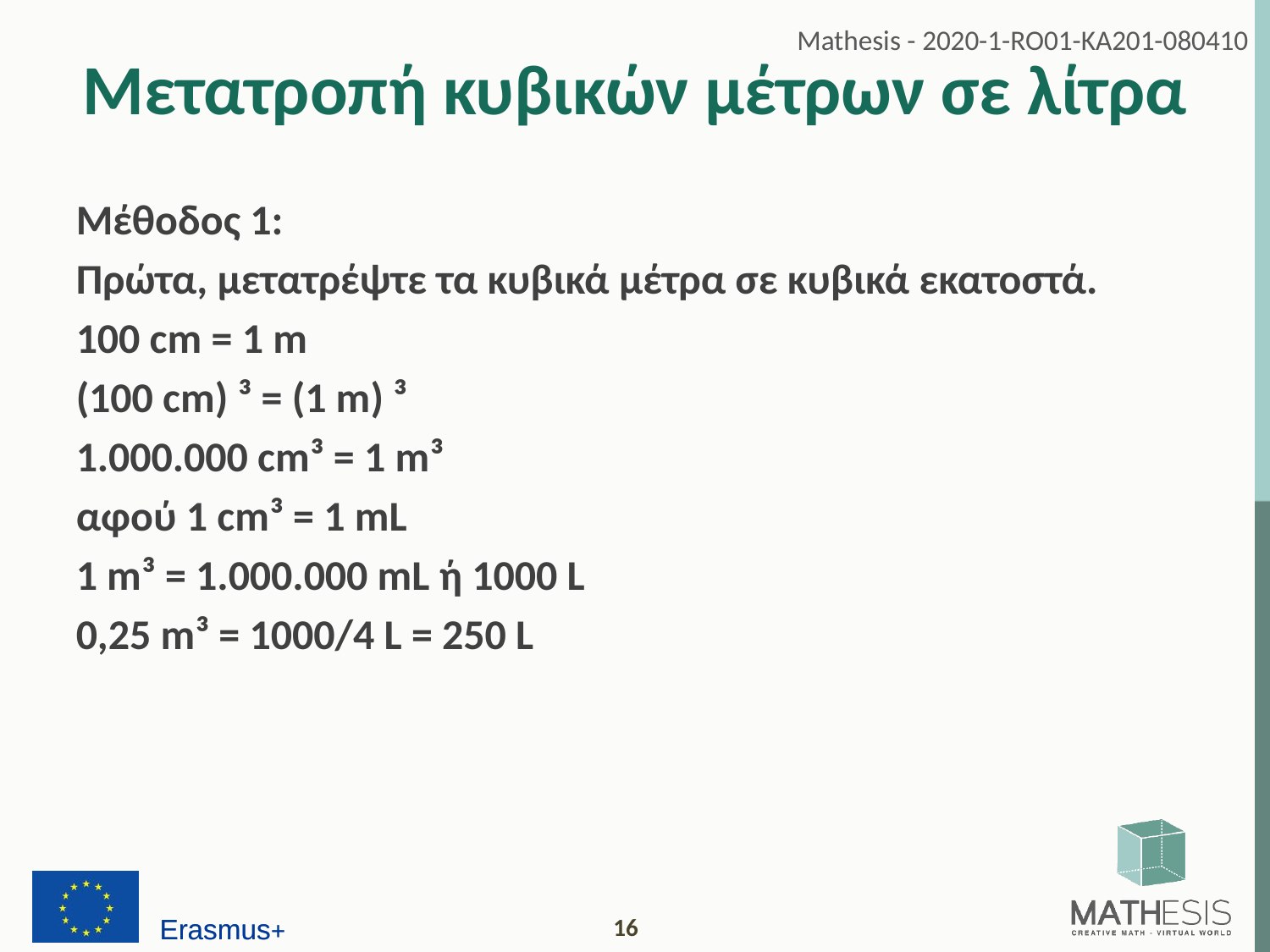

# Μετατροπή κυβικών μέτρων σε λίτρα
Μέθοδος 1:
Πρώτα, μετατρέψτε τα κυβικά μέτρα σε κυβικά εκατοστά.
100 cm = 1 m
(100 cm) ³ = (1 m) ³
1.000.000 cm³ = 1 m³
αφού 1 cm³ = 1 mL
1 m³ = 1.000.000 mL ή 1000 L
0,25 m³ = 1000/4 L = 250 L